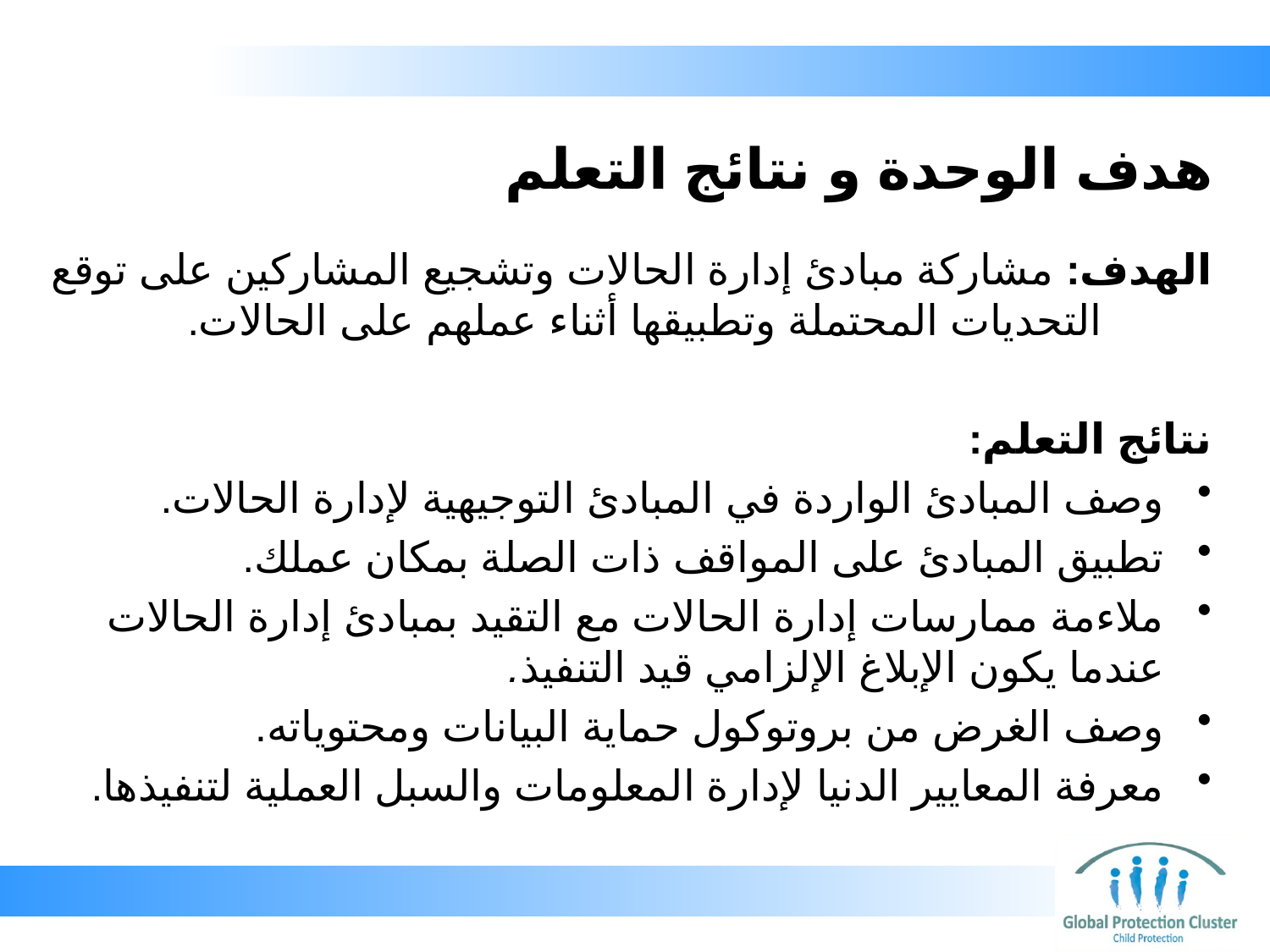

# هدف الوحدة و نتائج التعلم
الهدف: مشاركة مبادئ إدارة الحالات وتشجيع المشاركين على توقع التحديات المحتملة وتطبيقها أثناء عملهم على الحالات.

نتائج التعلم:
وصف المبادئ الواردة في المبادئ التوجيهية لإدارة الحالات.
تطبيق المبادئ على المواقف ذات الصلة بمكان عملك.
ملاءمة ممارسات إدارة الحالات مع التقيد بمبادئ إدارة الحالات عندما يكون الإبلاغ الإلزامي قيد التنفيذ.
وصف الغرض من بروتوكول حماية البيانات ومحتوياته.
معرفة المعايير الدنيا لإدارة المعلومات والسبل العملية لتنفيذها.